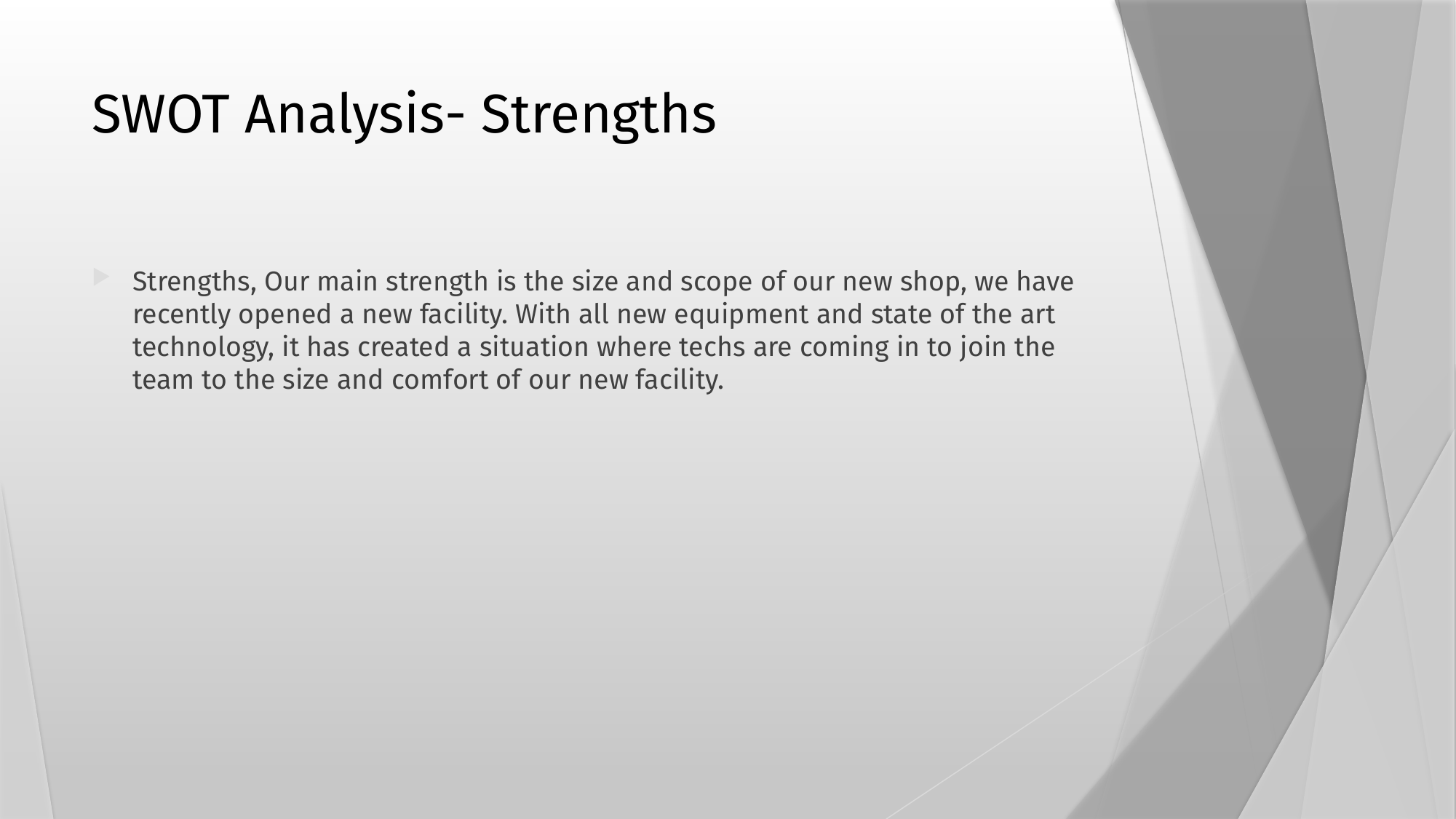

# SWOT Analysis- Strengths
Strengths, Our main strength is the size and scope of our new shop, we have recently opened a new facility. With all new equipment and state of the art technology, it has created a situation where techs are coming in to join the team to the size and comfort of our new facility.